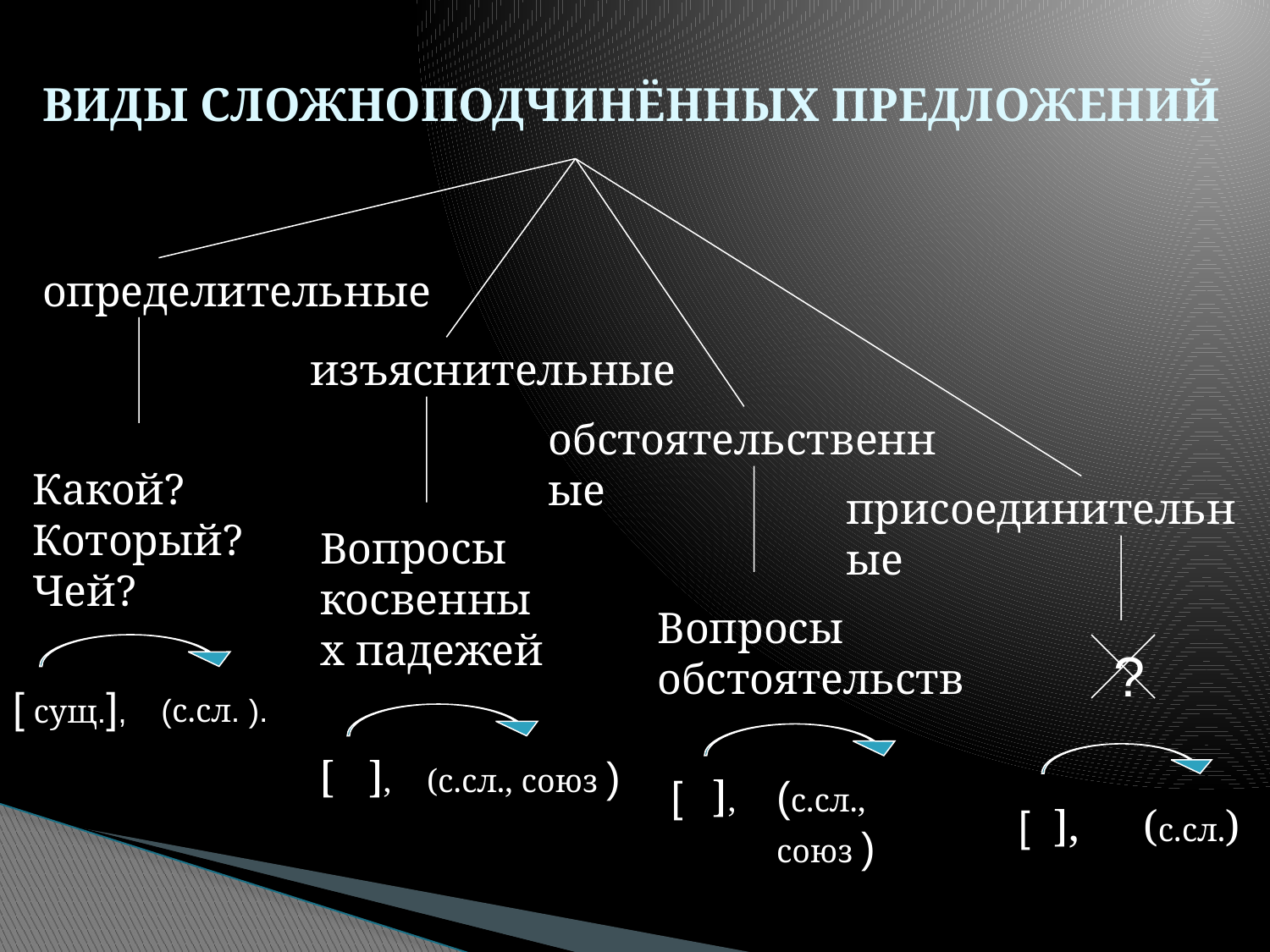

ВИДЫ СЛОЖНОПОДЧИНЁННЫХ ПРЕДЛОЖЕНИЙ

определительные

изъяснительные

обстоятельственные

Какой? Который? Чей?

присоединительные
Вопросы косвенных падежей

Вопросы обстоятельств

?
[ сущ.],
(с.сл. ).

[    ],
(с.сл., союз )

[   ],
(с.сл., союз )
[  ],
(с.сл.)